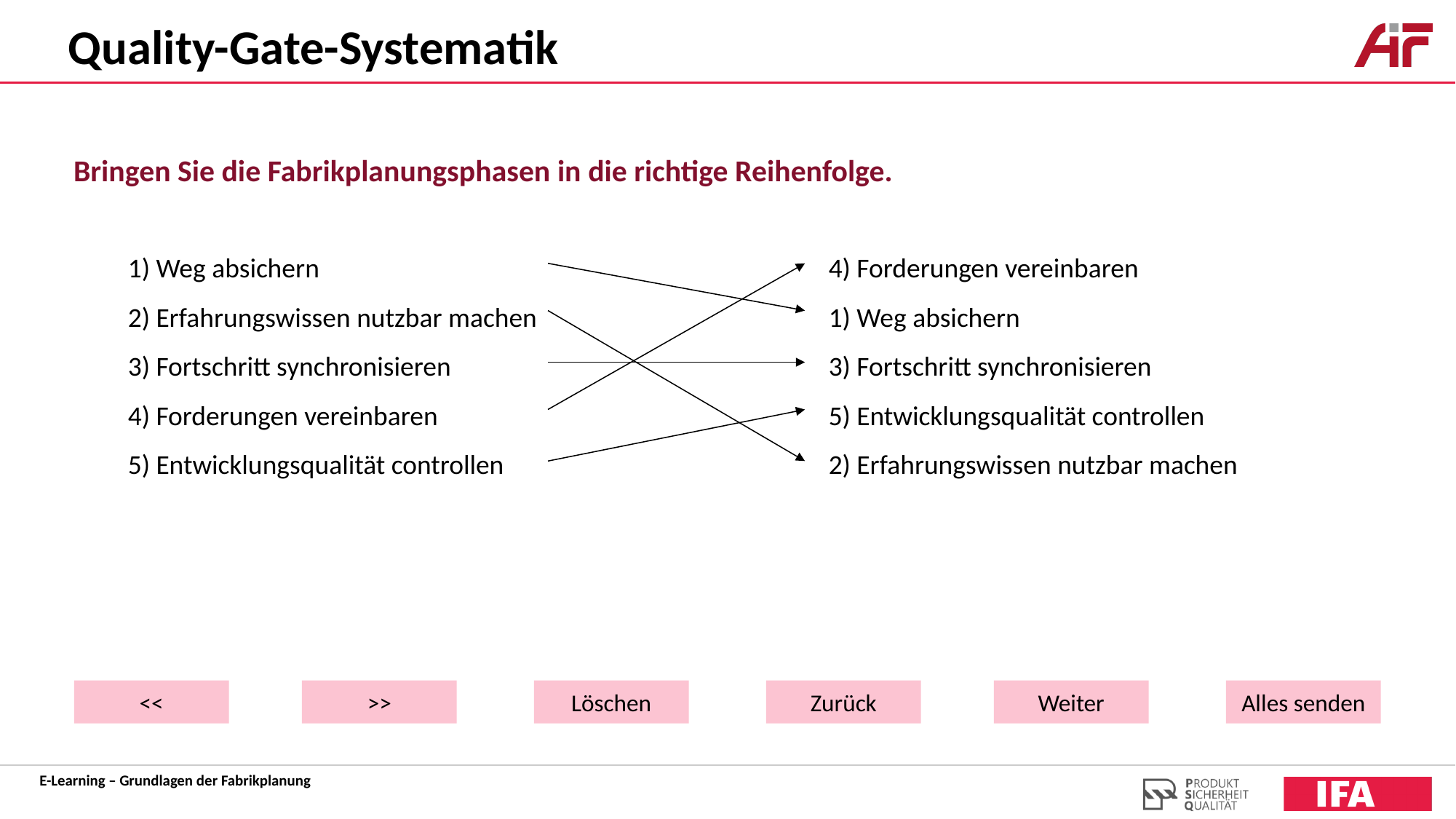

Quality-Gate-Systematik
Bringen Sie die Fabrikplanungsphasen in die richtige Reihenfolge.
1) Weg absichern
2) Erfahrungswissen nutzbar machen
3) Fortschritt synchronisieren
4) Forderungen vereinbaren
5) Entwicklungsqualität controllen
4) Forderungen vereinbaren
1) Weg absichern
3) Fortschritt synchronisieren
5) Entwicklungsqualität controllen
2) Erfahrungswissen nutzbar machen
<<
>>
Löschen
Zurück
Weiter
Alles senden